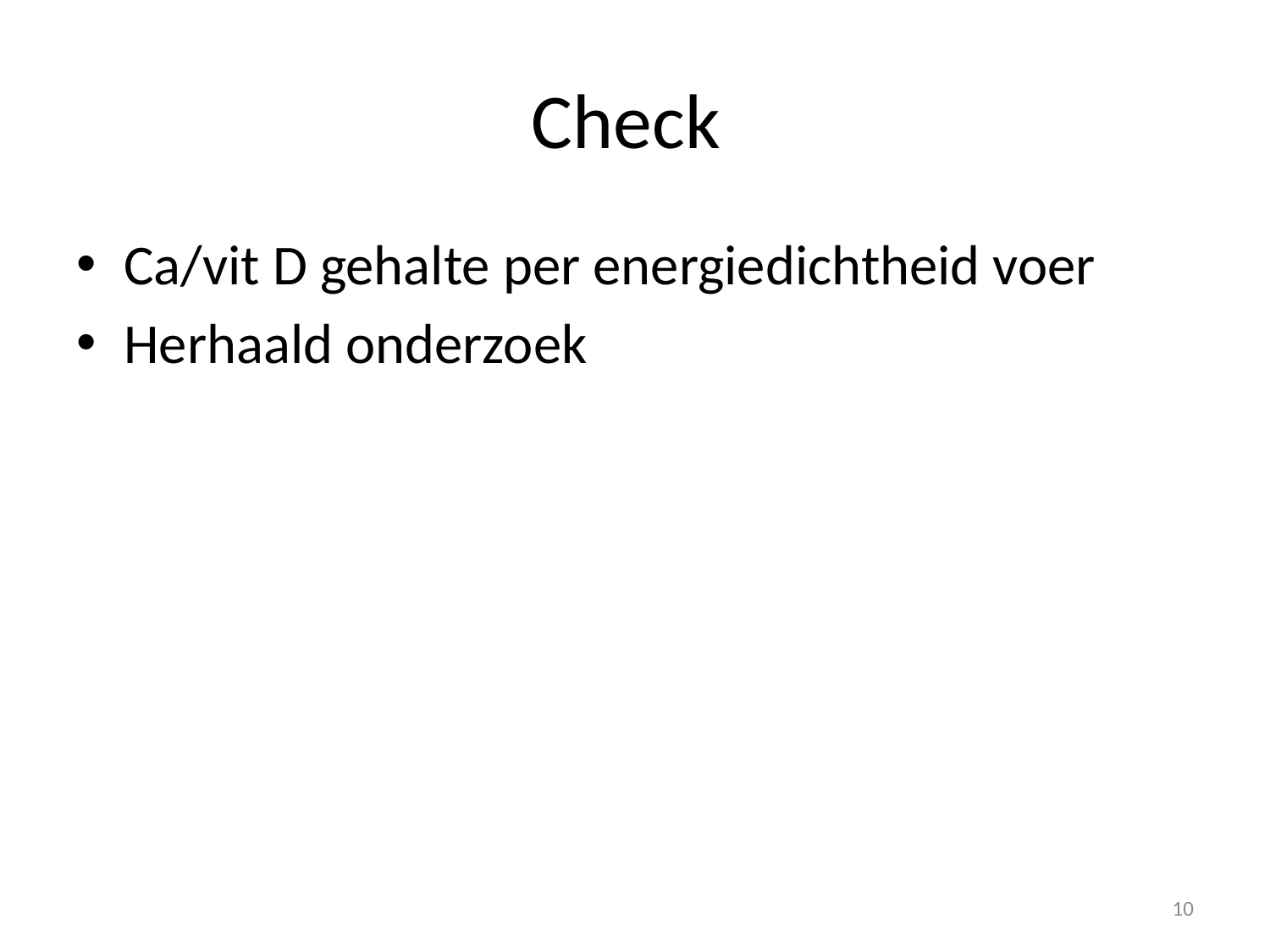

# Check
Ca/vit D gehalte per energiedichtheid voer
Herhaald onderzoek
10